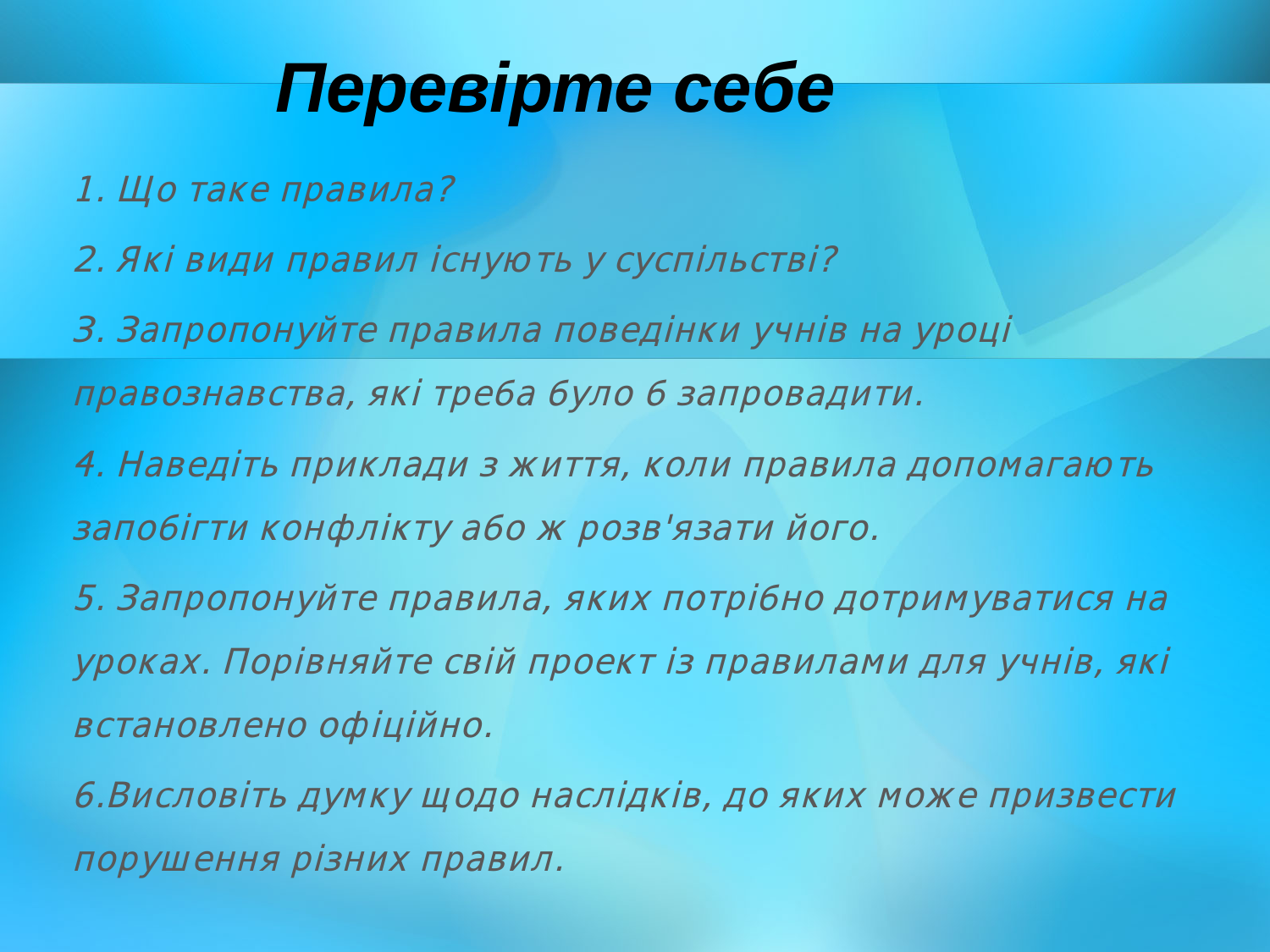

# Перевірте себе
1. Що таке правила?
2. Які види правил існують у суспільстві?
З. Запропонуйте правила поведінки учнів на уроці правознавства, які треба було б запровадити.
4. Наведіть приклади з життя, коли правила допомагають запобігти конфлікту або ж розв'язати його.
5. Запропонуйте правила, яких потрібно дотримуватися на уроках. Порівняйте свій проект із правилами для учнів, які встановлено офіційно.
6.Висловіть думку щодо наслідків, до яких може призвести порушення різних правил.